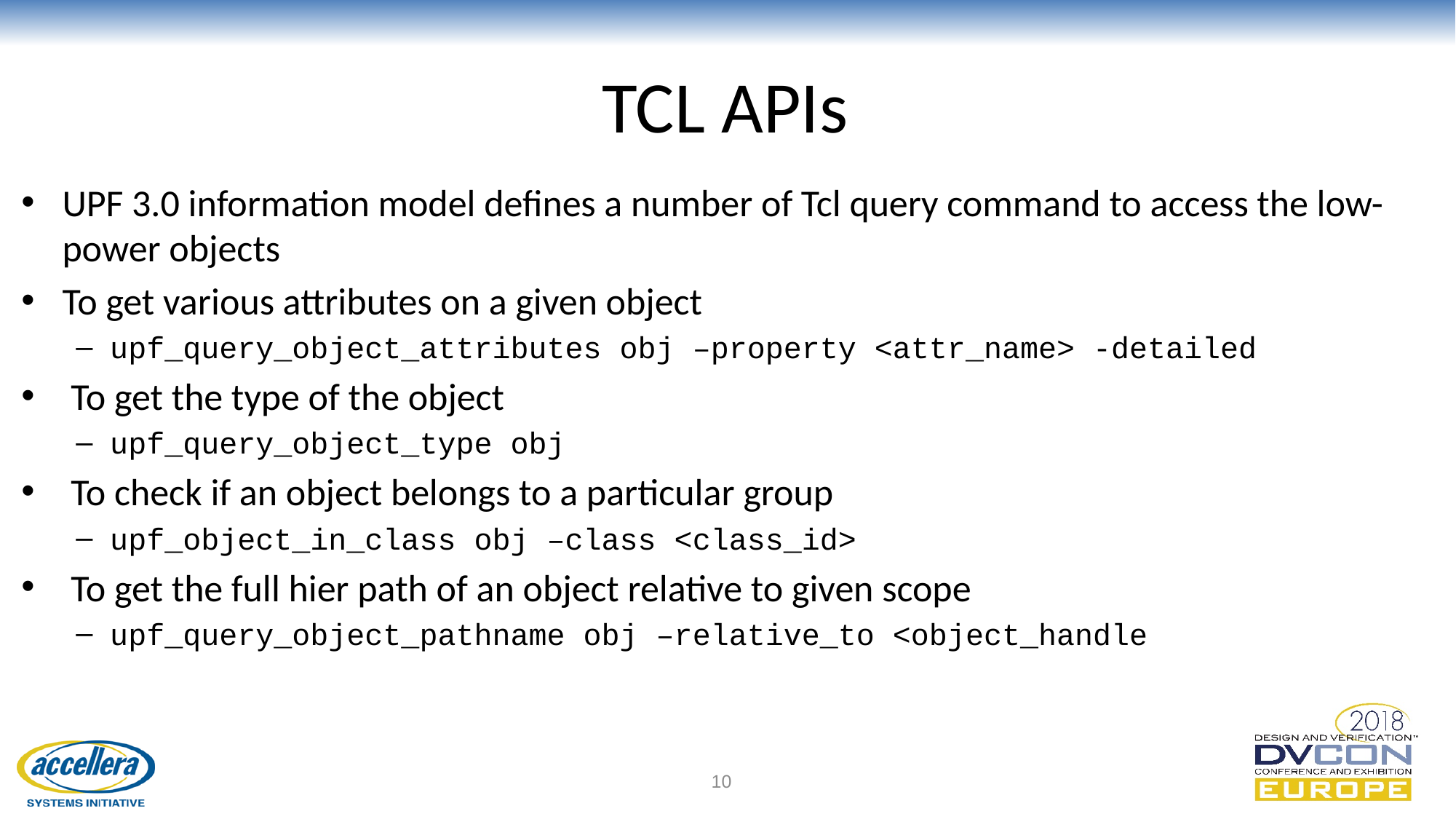

# TCL APIs
UPF 3.0 information model defines a number of Tcl query command to access the low-power objects
To get various attributes on a given object
upf_query_object_attributes obj –property <attr_name> -detailed
 To get the type of the object
upf_query_object_type obj
 To check if an object belongs to a particular group
upf_object_in_class obj –class <class_id>
 To get the full hier path of an object relative to given scope
upf_query_object_pathname obj –relative_to <object_handle

10